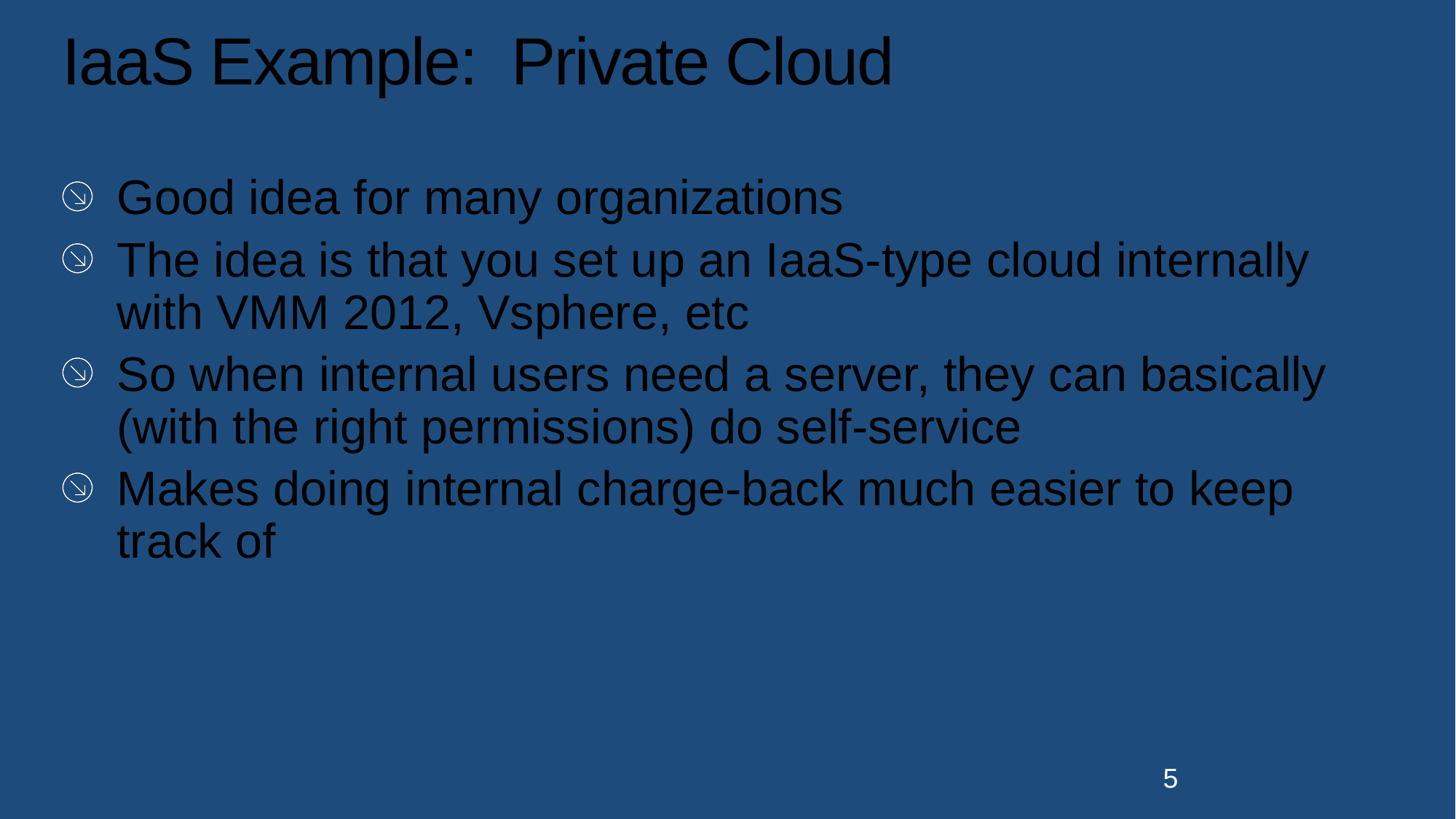

# IaaS Example:  Private Cloud
Good idea for many organizations
The idea is that you set up an IaaS-type cloud internally with VMM 2012, Vsphere, etc
So when internal users need a server, they can basically (with the right permissions) do self-service
Makes doing internal charge-back much easier to keep track of
5